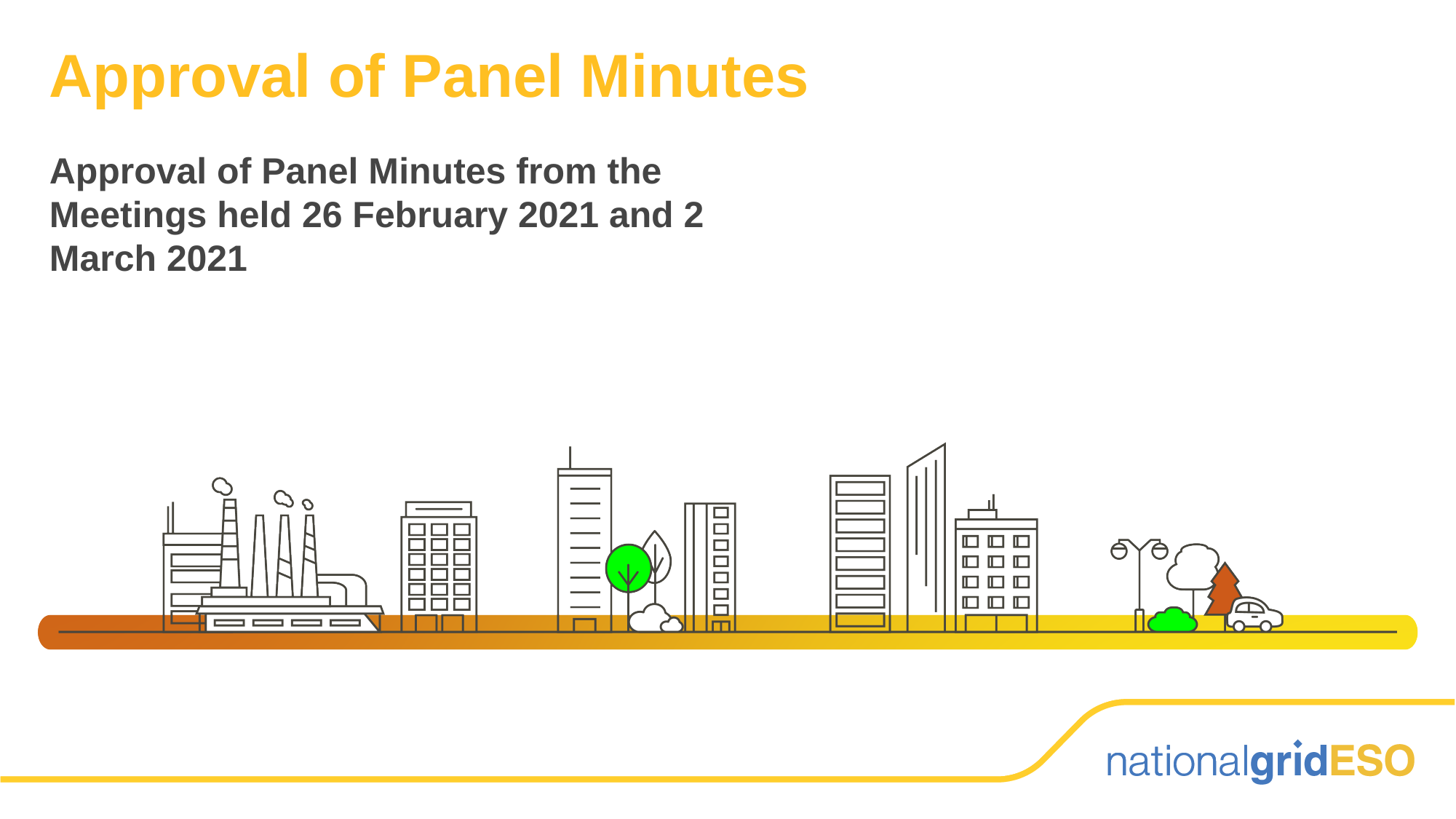

Approval of Panel Minutes
Approval of Panel Minutes from the Meetings held 26 February 2021 and 2 March 2021